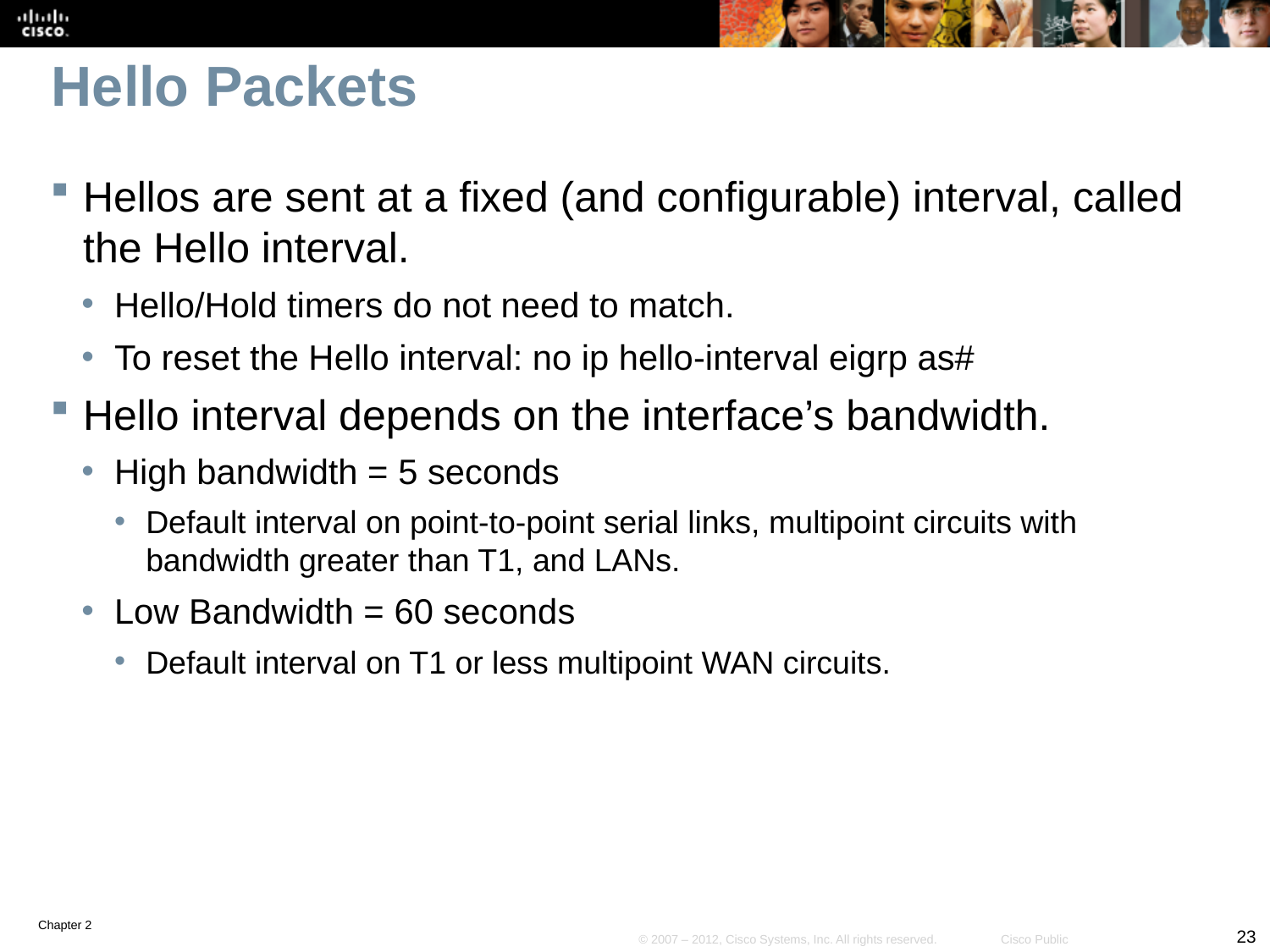

# Hello Packets
Hellos are sent at a fixed (and configurable) interval, called the Hello interval.
Hello/Hold timers do not need to match.
To reset the Hello interval: no ip hello-interval eigrp as#
Hello interval depends on the interface’s bandwidth.
High bandwidth = 5 seconds
Default interval on point-to-point serial links, multipoint circuits with bandwidth greater than T1, and LANs.
Low Bandwidth = 60 seconds
Default interval on T1 or less multipoint WAN circuits.